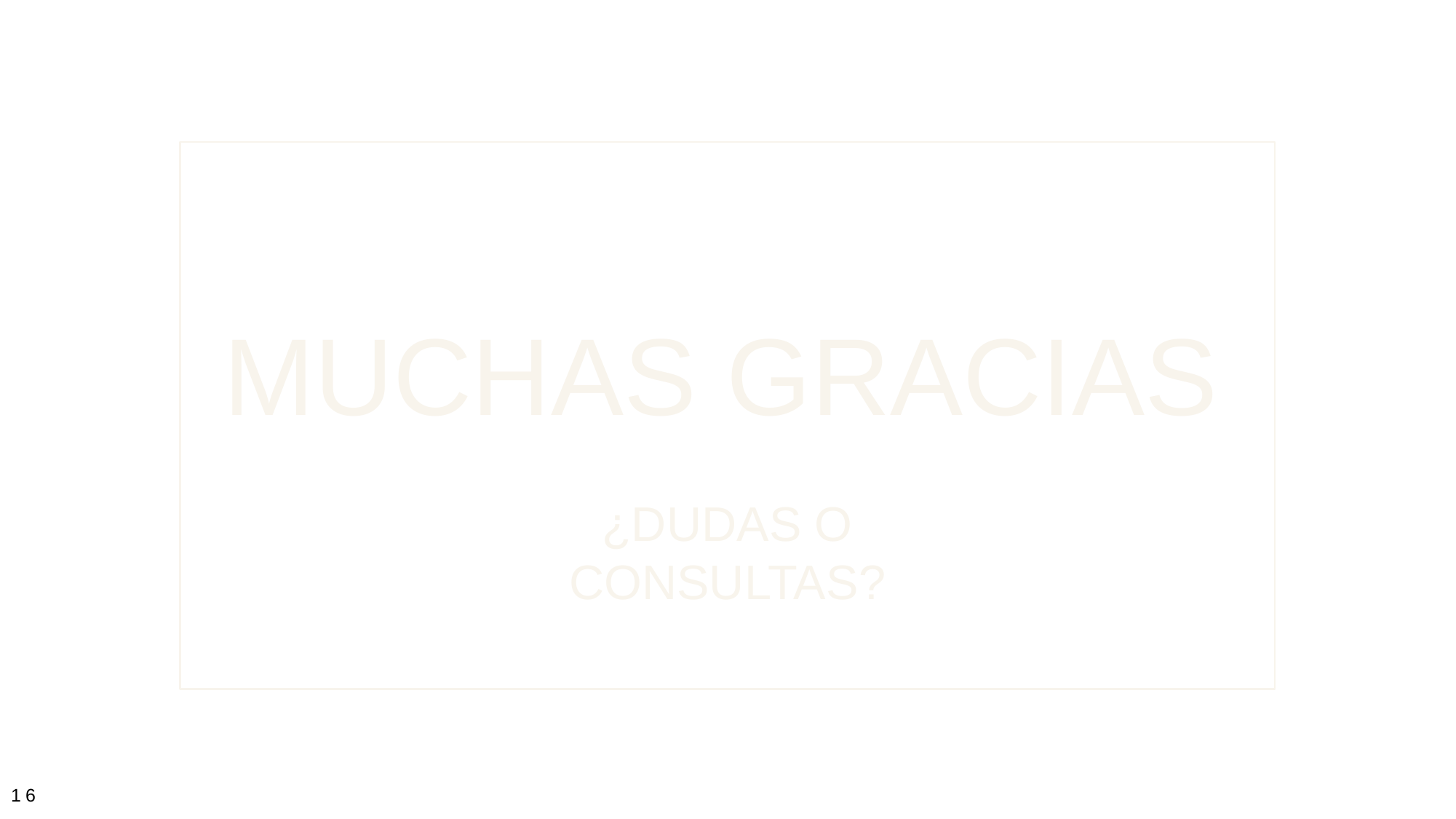

# MUCHAS GRACIAS
¿DUDAS O CONSULTAS?
16